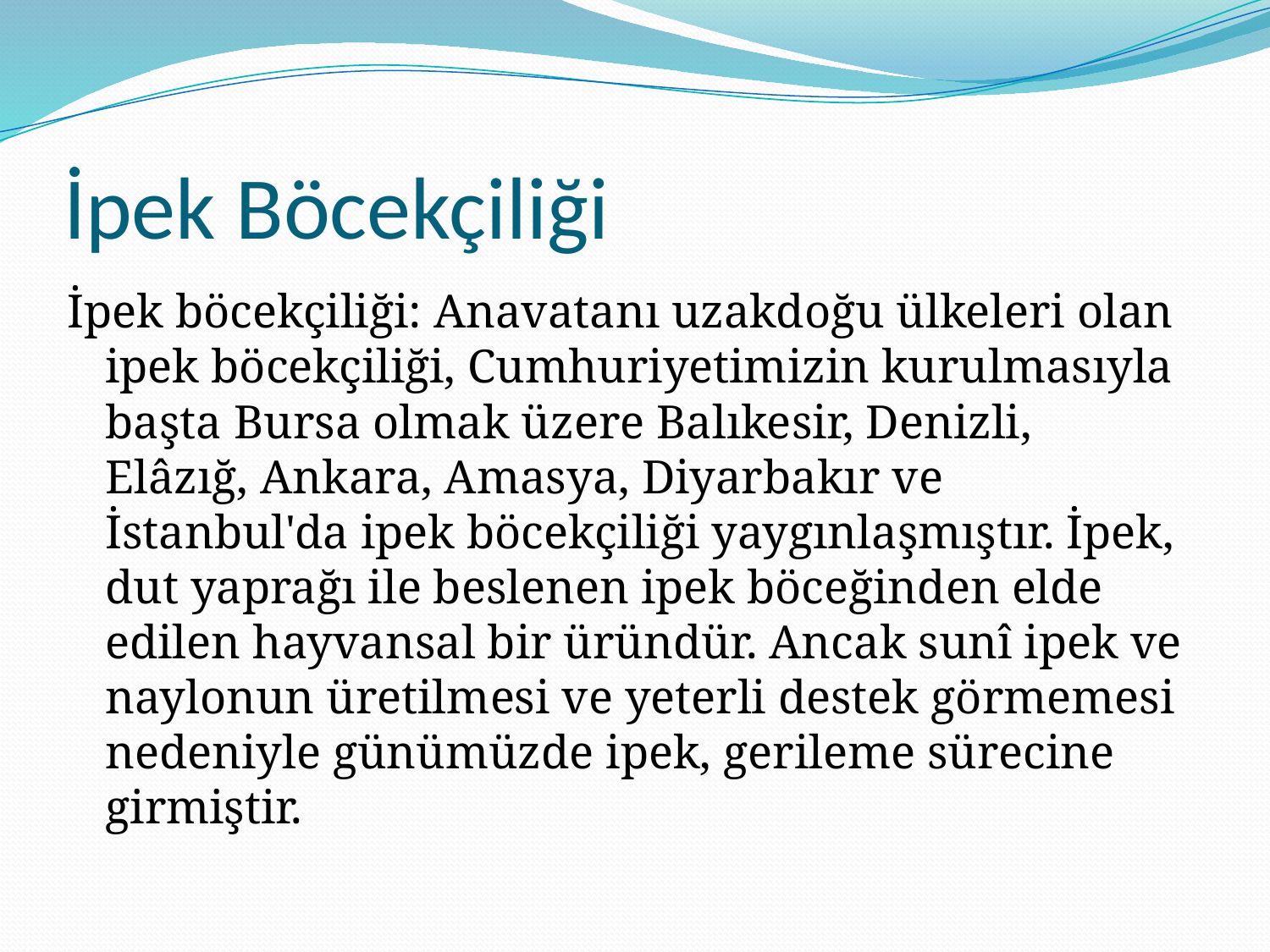

# İpek Böcekçiliği
İpek böcekçiliği: Anavatanı uzakdoğu ülkeleri olan ipek böcekçiliği, Cumhuriyetimizin kurulmasıyla başta Bursa olmak üzere Balıkesir, Denizli, Elâzığ, Ankara, Amasya, Diyarbakır ve İstanbul'da ipek böcekçiliği yaygınlaşmıştır. İpek, dut yaprağı ile beslenen ipek böceğinden elde edilen hayvansal bir üründür. Ancak sunî ipek ve naylonun üretilmesi ve yeterli destek görmemesi nedeniyle günümüzde ipek, gerileme sürecine girmiştir.